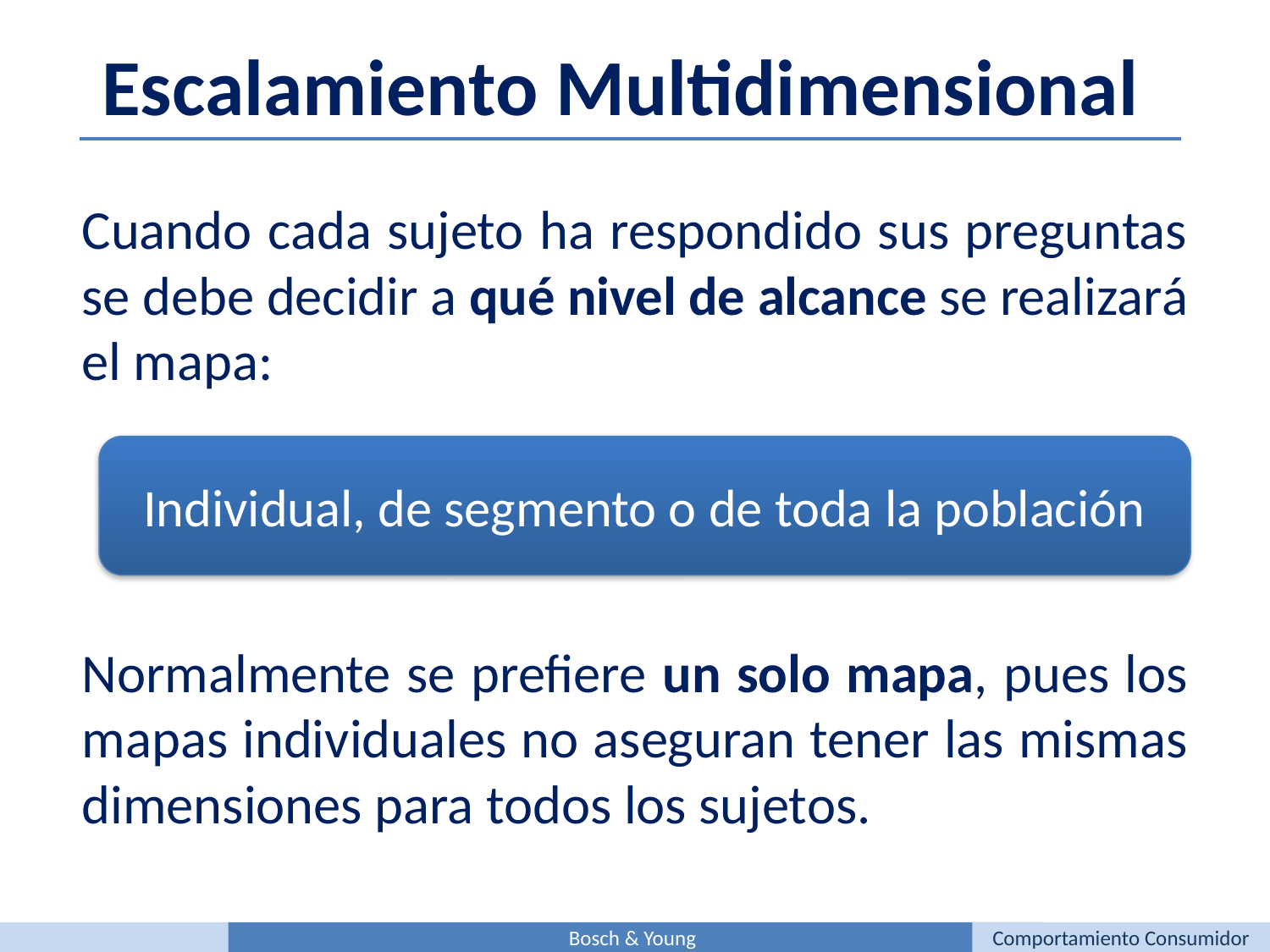

Escalamiento Multidimensional
Cuando cada sujeto ha respondido sus preguntas se debe decidir a qué nivel de alcance se realizará el mapa:
Individual, de segmento o de toda la población
Normalmente se prefiere un solo mapa, pues los mapas individuales no aseguran tener las mismas dimensiones para todos los sujetos.

Bosch & Young
Comportamiento Consumidor